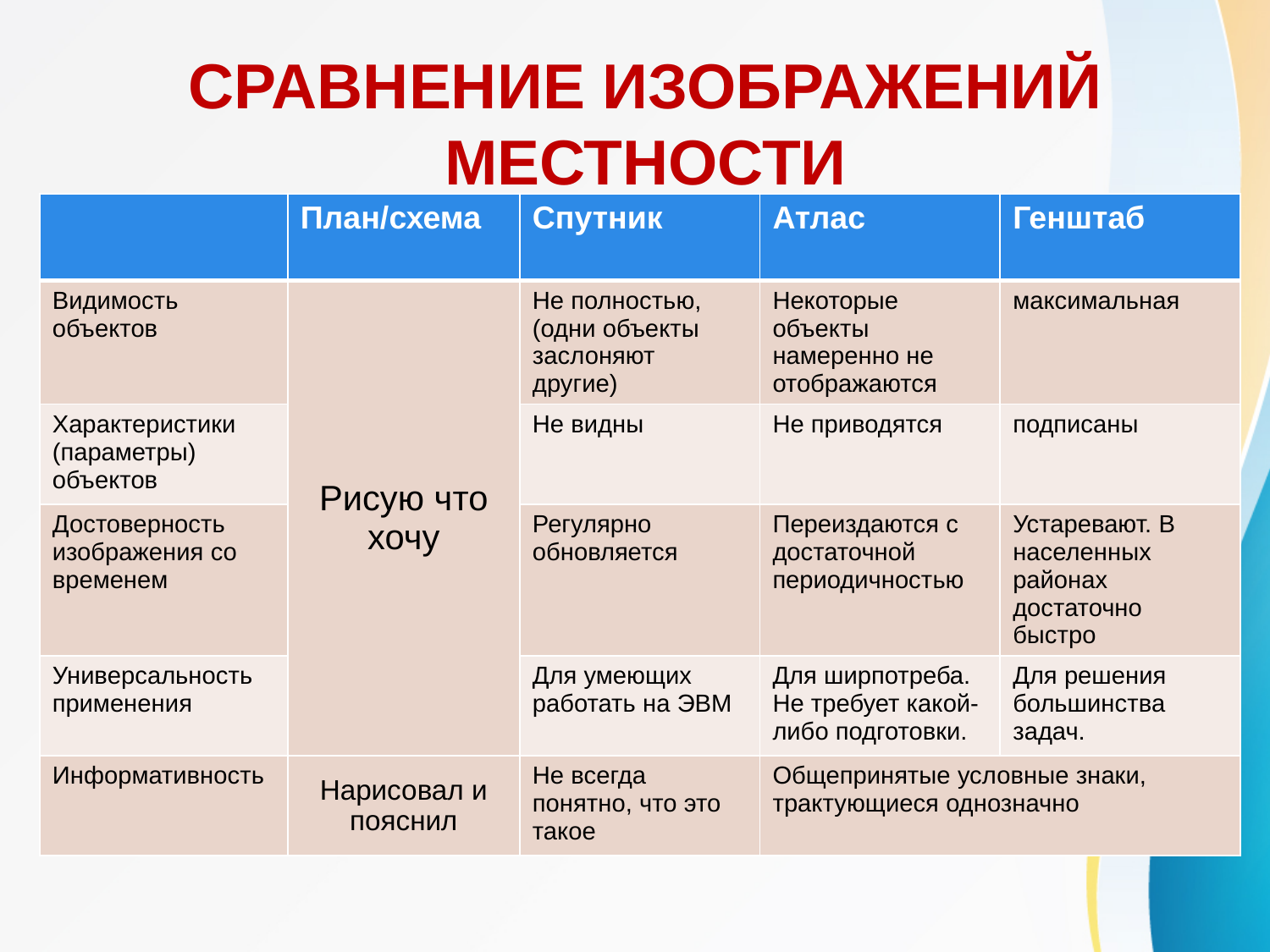

# СРАВНЕНИЕ ИЗОБРАЖЕНИЙ МЕСТНОСТИ
|  | План/схема | Спутник | Атлас | Генштаб |
| --- | --- | --- | --- | --- |
| Видимость объектов | Рисую что хочу | Не полностью, (одни объекты заслоняют другие) | Некоторые объекты намеренно не отображаются | максимальная |
| Характеристики (параметры) объектов |  | Не видны | Не приводятся | подписаны |
| Достоверность изображения со временем |  | Регулярно обновляется | Переиздаются с достаточной периодичностью | Устаревают. В населенных районах достаточно быстро |
| Универсальность применения |  | Для умеющих работать на ЭВМ | Для ширпотреба. Не требует какой-либо подготовки. | Для решения большинства задач. |
| Информативность | Нарисовал и пояснил | Не всегда понятно, что это такое | Общепринятые условные знаки, трактующиеся однозначно |  |